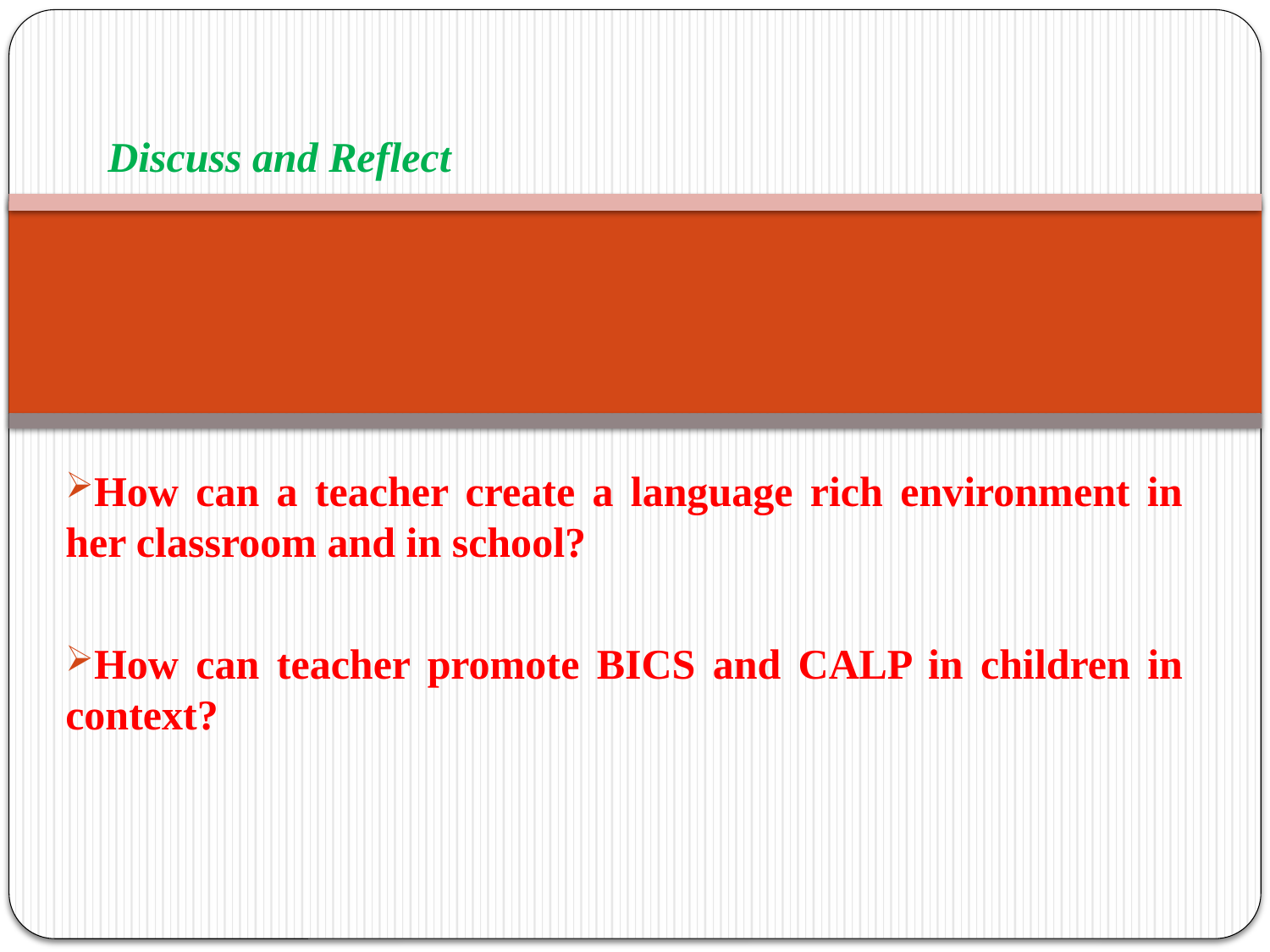

# Discuss and Reflect

How can a teacher create a language rich environment in her classroom and in school?

How can teacher promote BICS and CALP in children in context?